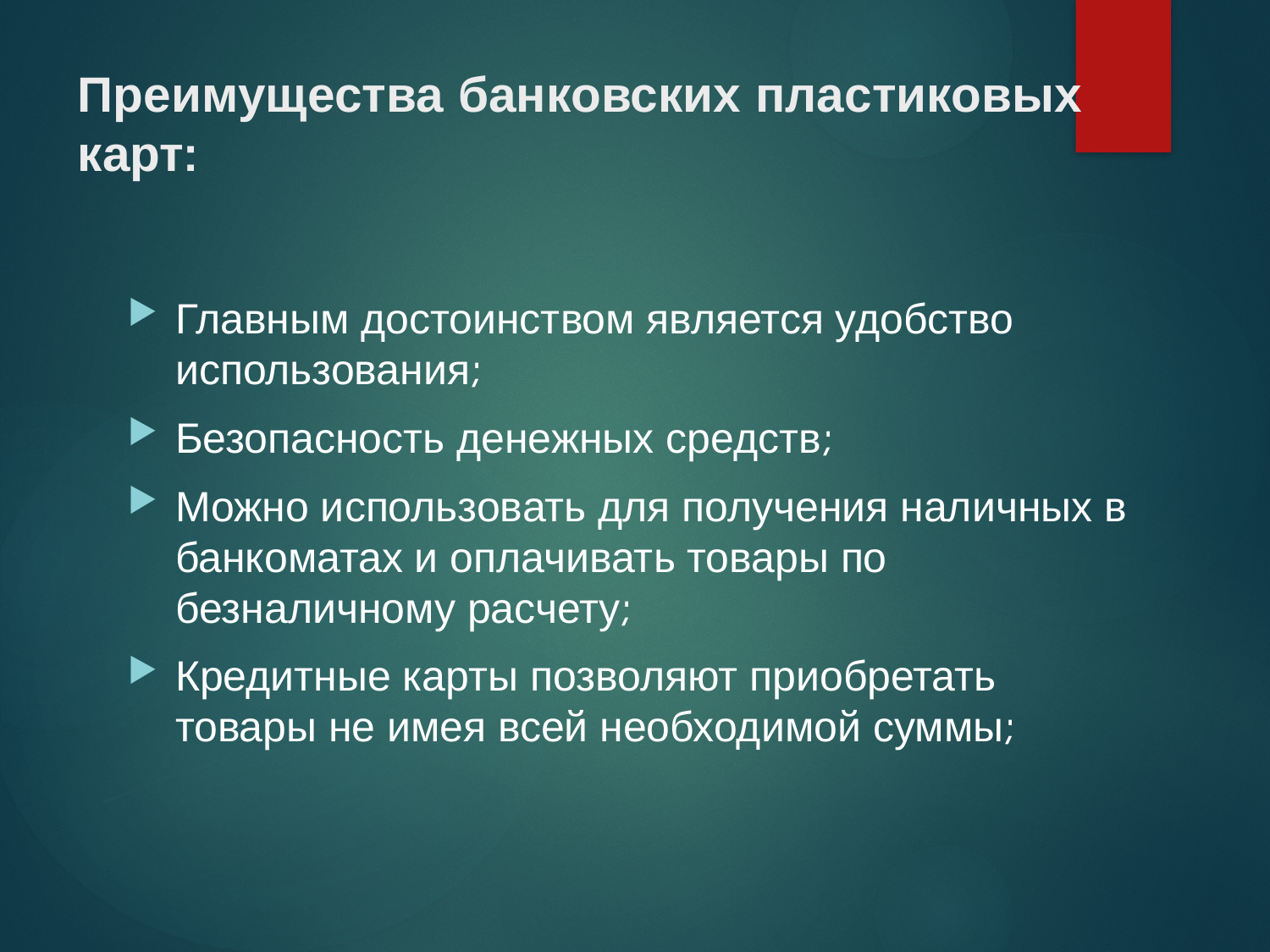

# Преимущества банковских пластиковых карт:
Главным достоинством является удобство использования;
Безопасность денежных средств;
Можно использовать для получения наличных в банкоматах и оплачивать товары по безналичному расчету;
Кредитные карты позволяют приобретать товары не имея всей необходимой суммы;